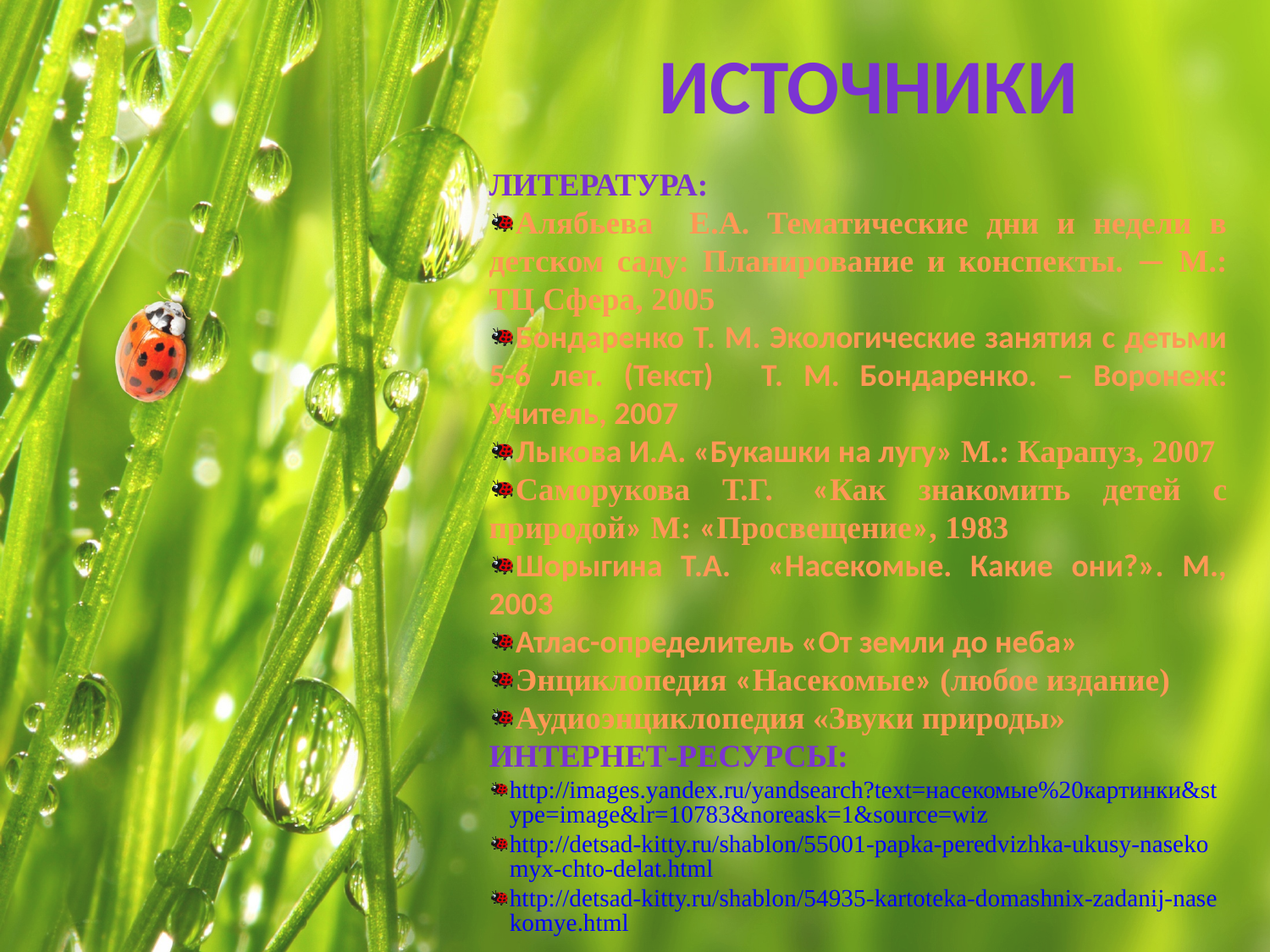

источники
Литература:
Алябьева  Е.А. Тематические дни и недели в детском саду: Планирова­ние и конспекты. — М.: ТЦ Сфера, 2005
Бондаренко Т. М. Экологические занятия с детьми 5-6 лет. (Текст)   Т. М. Бондаренко. – Воронеж: Учитель, 2007
Лыкова И.А. «Букашки на лугу» М.: Карапуз, 2007
Саморукова Т.Г.  «Как знакомить детей с природой» М: «Просвещение», 1983
Шорыгина Т.А.  «Насекомые. Какие они?». М., 2003
Атлас-определитель «От земли до неба»
Энциклопедия «Насекомые» (любое издание)
Аудиоэнциклопедия «Звуки природы»
Интернет-ресурсы:
http://images.yandex.ru/yandsearch?text=насекомые%20картинки&stype=image&lr=10783&noreask=1&source=wiz
http://detsad-kitty.ru/shablon/55001-papka-peredvizhka-ukusy-nasekomyx-chto-delat.html
http://detsad-kitty.ru/shablon/54935-kartoteka-domashnix-zadanij-nasekomye.html